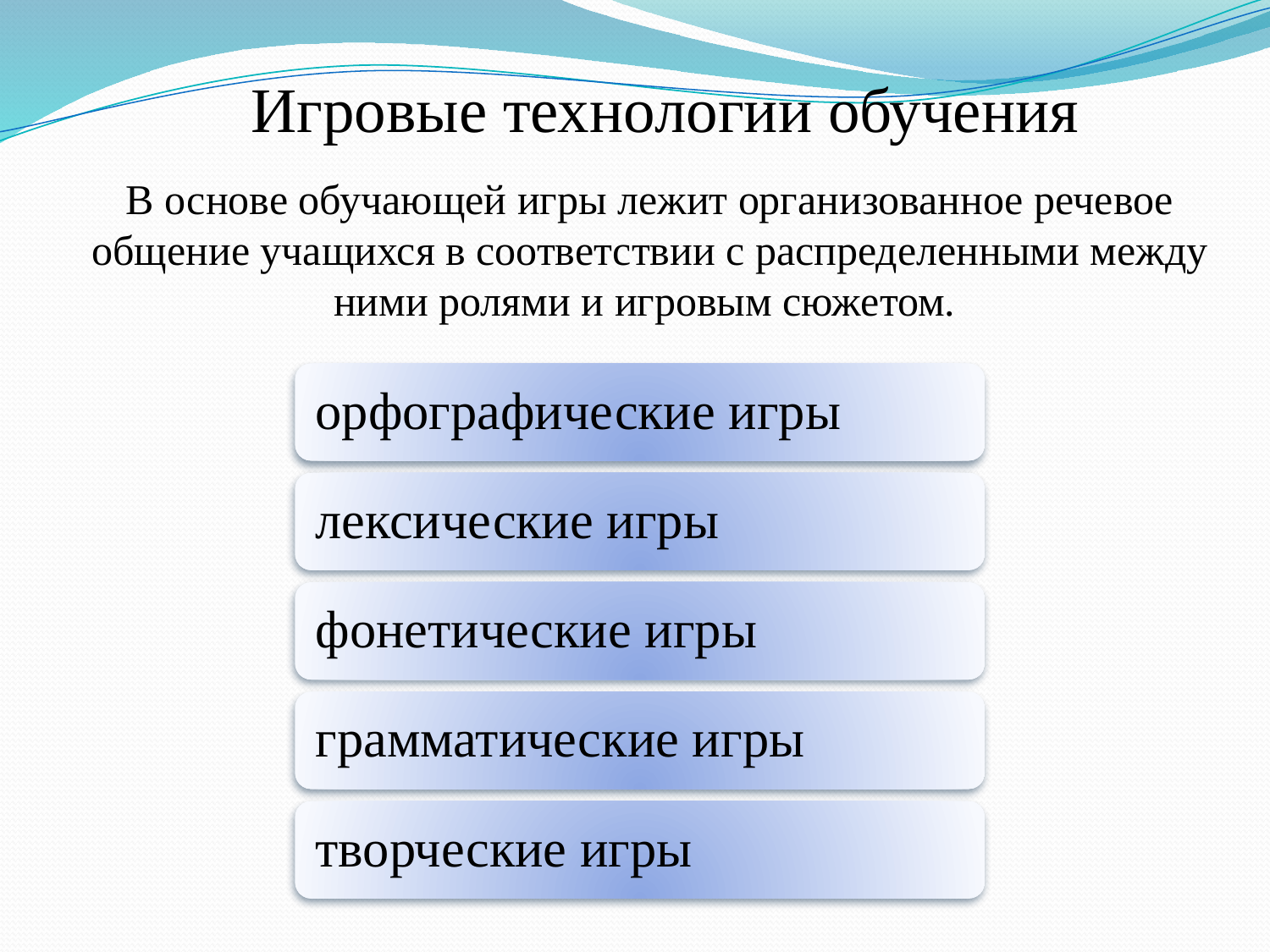

Игровые технологии обучения

В основе обучающей игры лежит организованное речевое общение учащихся в соответствии с распределенными между ними ролями и игровым сюжетом.
орфографические игры
лексические игры
фонетические игры
грамматические игры
творческие игры